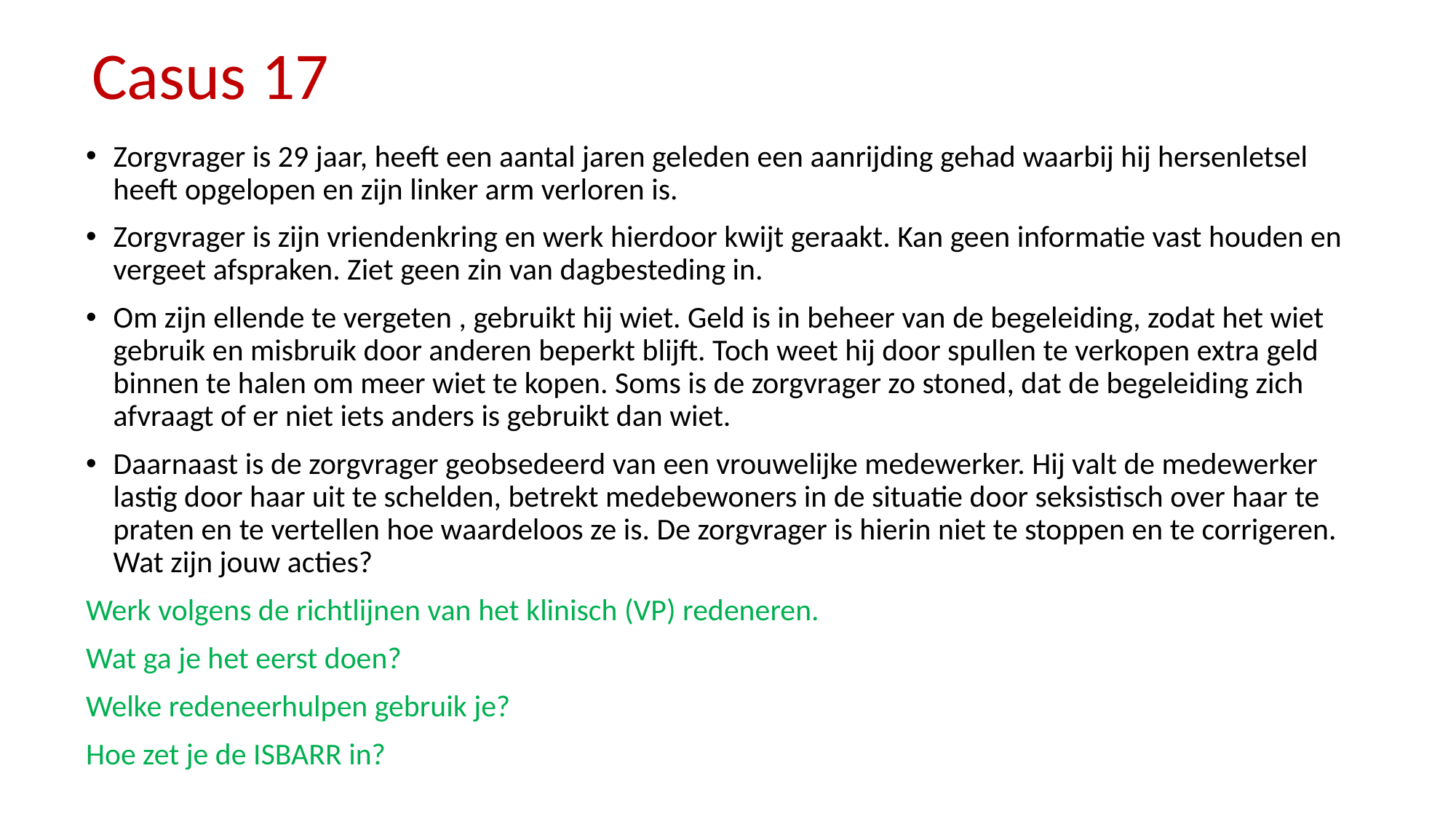

# Casus 17
Zorgvrager is 29 jaar, heeft een aantal jaren geleden een aanrijding gehad waarbij hij hersenletsel heeft opgelopen en zijn linker arm verloren is.
Zorgvrager is zijn vriendenkring en werk hierdoor kwijt geraakt. Kan geen informatie vast houden en vergeet afspraken. Ziet geen zin van dagbesteding in.
Om zijn ellende te vergeten , gebruikt hij wiet. Geld is in beheer van de begeleiding, zodat het wiet gebruik en misbruik door anderen beperkt blijft. Toch weet hij door spullen te verkopen extra geld binnen te halen om meer wiet te kopen. Soms is de zorgvrager zo stoned, dat de begeleiding zich afvraagt of er niet iets anders is gebruikt dan wiet.
Daarnaast is de zorgvrager geobsedeerd van een vrouwelijke medewerker. Hij valt de medewerker lastig door haar uit te schelden, betrekt medebewoners in de situatie door seksistisch over haar te praten en te vertellen hoe waardeloos ze is. De zorgvrager is hierin niet te stoppen en te corrigeren.  Wat zijn jouw acties?
Werk volgens de richtlijnen van het klinisch (VP) redeneren.
Wat ga je het eerst doen?
Welke redeneerhulpen gebruik je?
Hoe zet je de ISBARR in?